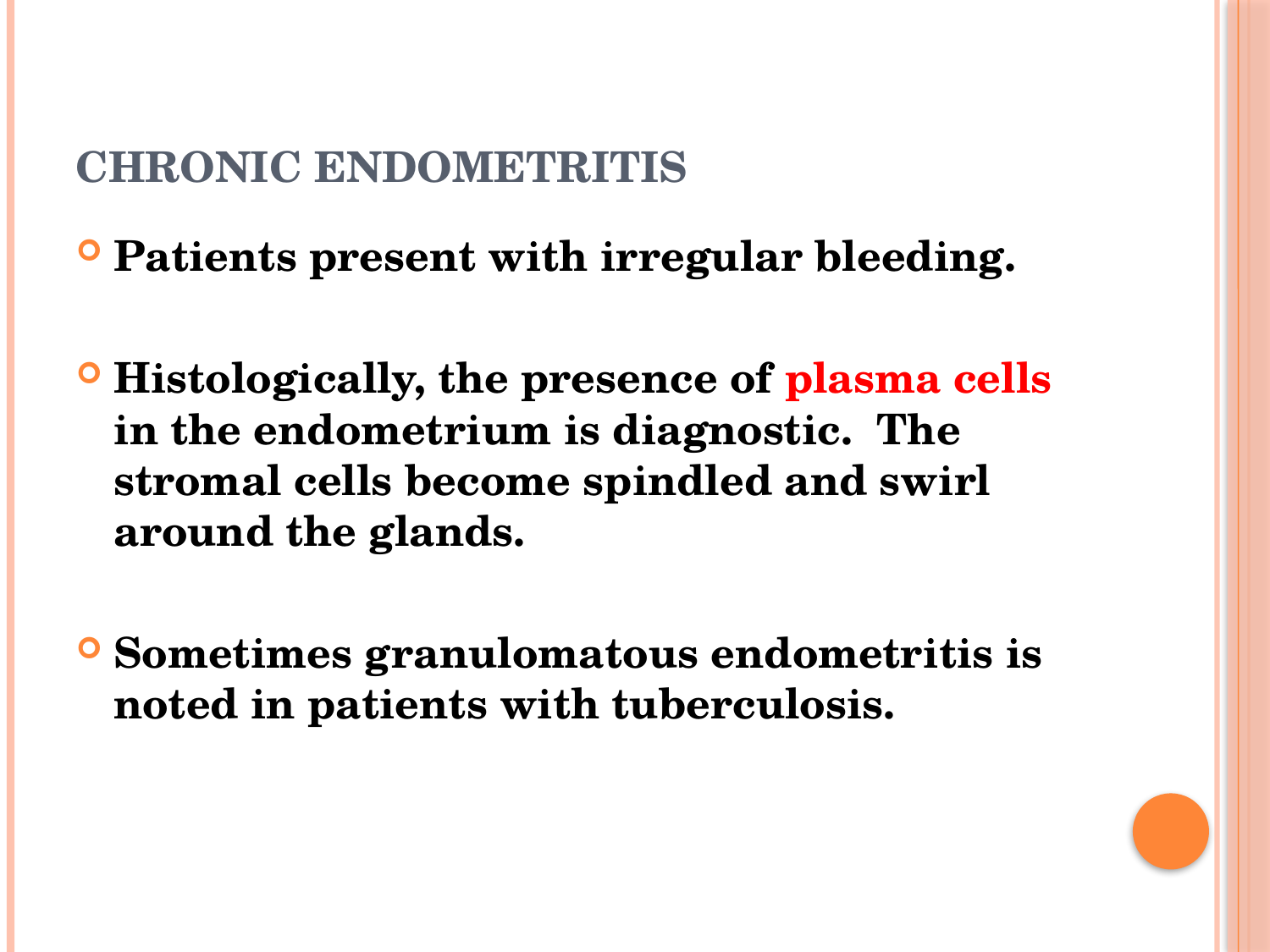

# Chronic endometritis
Patients present with irregular bleeding.

Histologically, the presence of plasma cells in the endometrium is diagnostic.  The stromal cells become spindled and swirl around the glands.

Sometimes granulomatous endometritis is noted in patients with tuberculosis.